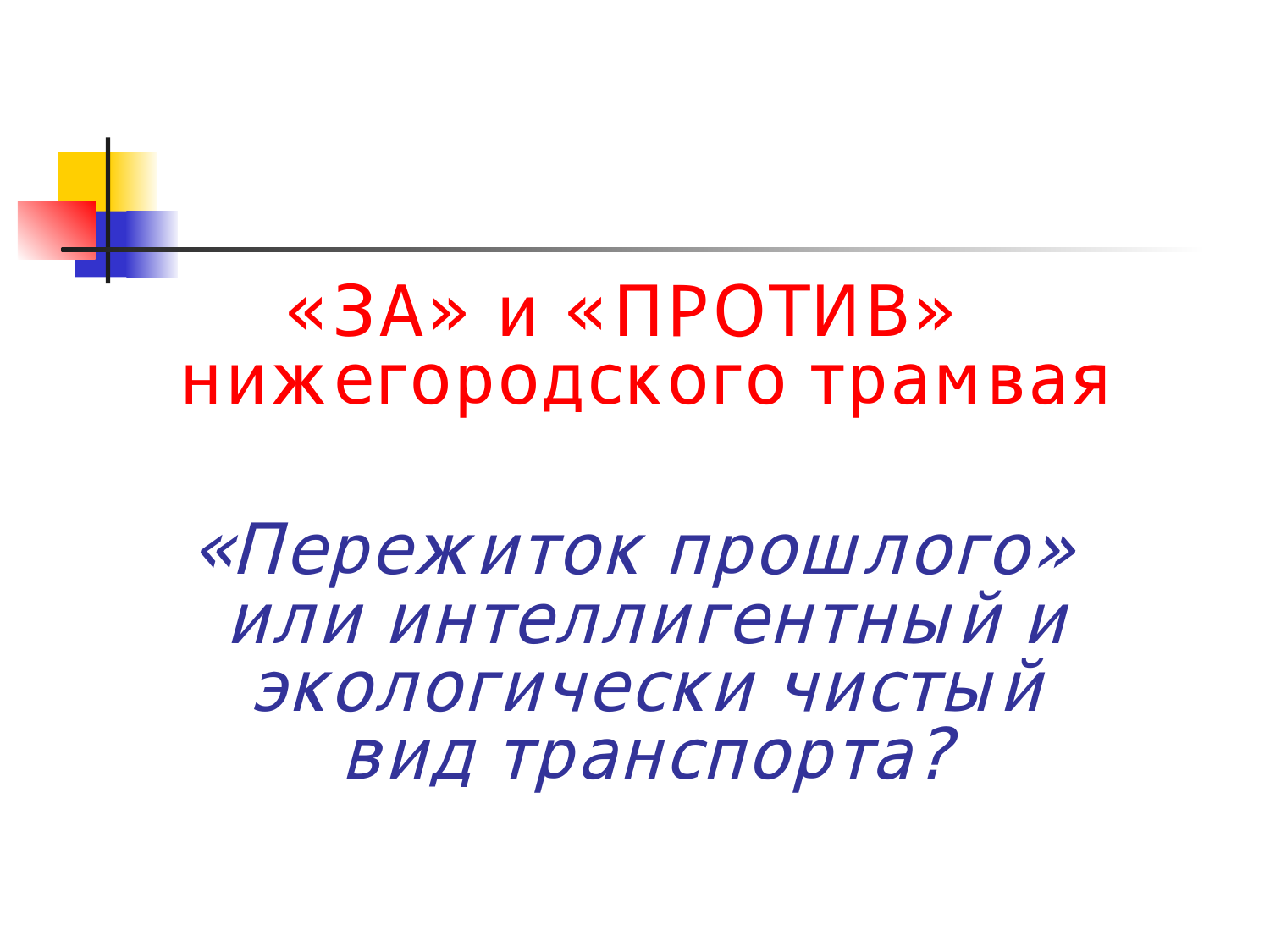

«ЗА» и «ПРОТИВ» нижегородского трамвая

 «Пережиток прошлого» или интеллигентный и экологически чистый вид транспорта?